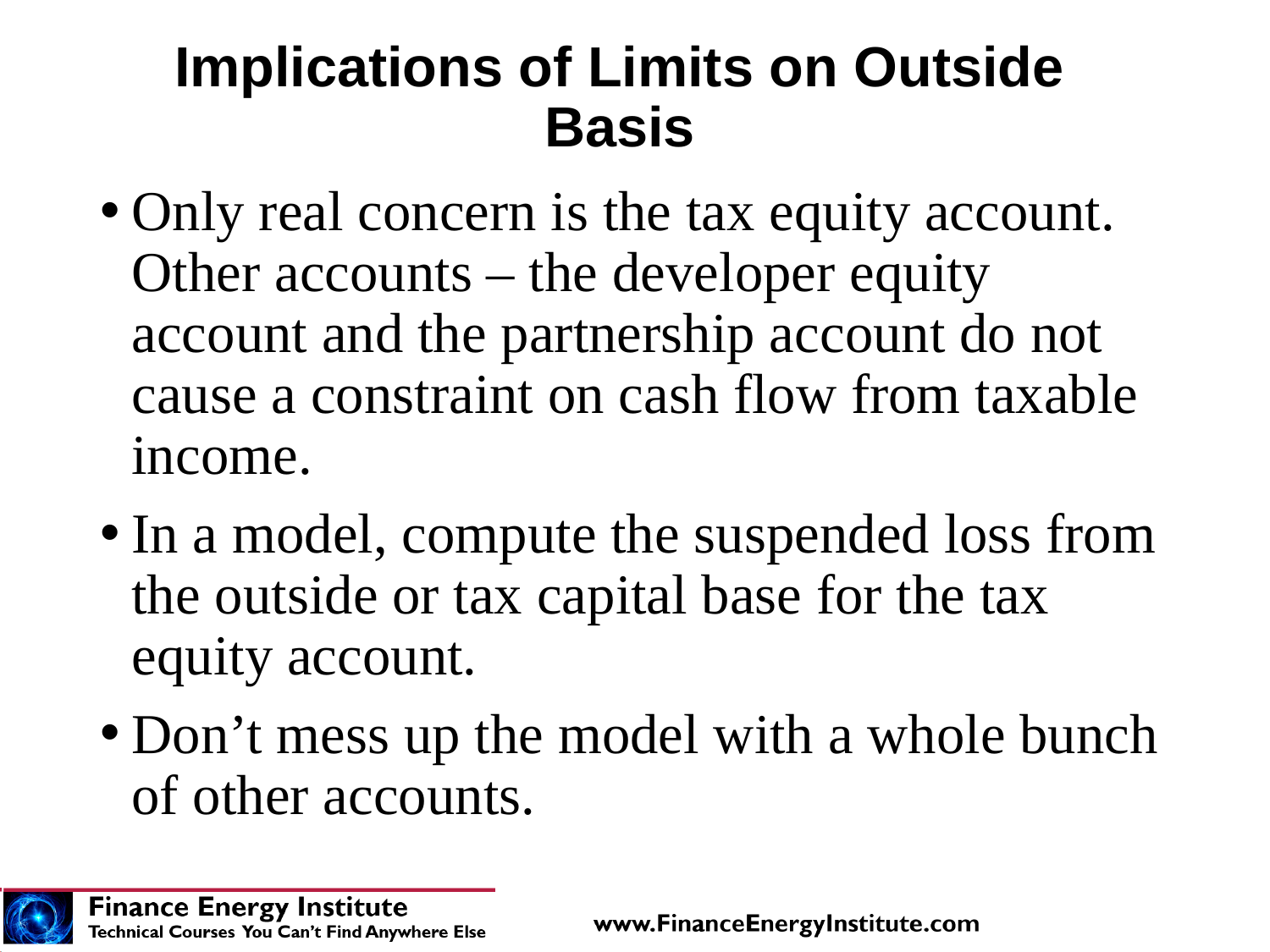

# Implications of Limits on Outside Basis
Only real concern is the tax equity account.  Other accounts – the developer equity account and the partnership account do not cause a constraint on cash flow from taxable income.
In a model, compute the suspended loss from the outside or tax capital base for the tax equity account.
Don’t mess up the model with a whole bunch of other accounts.